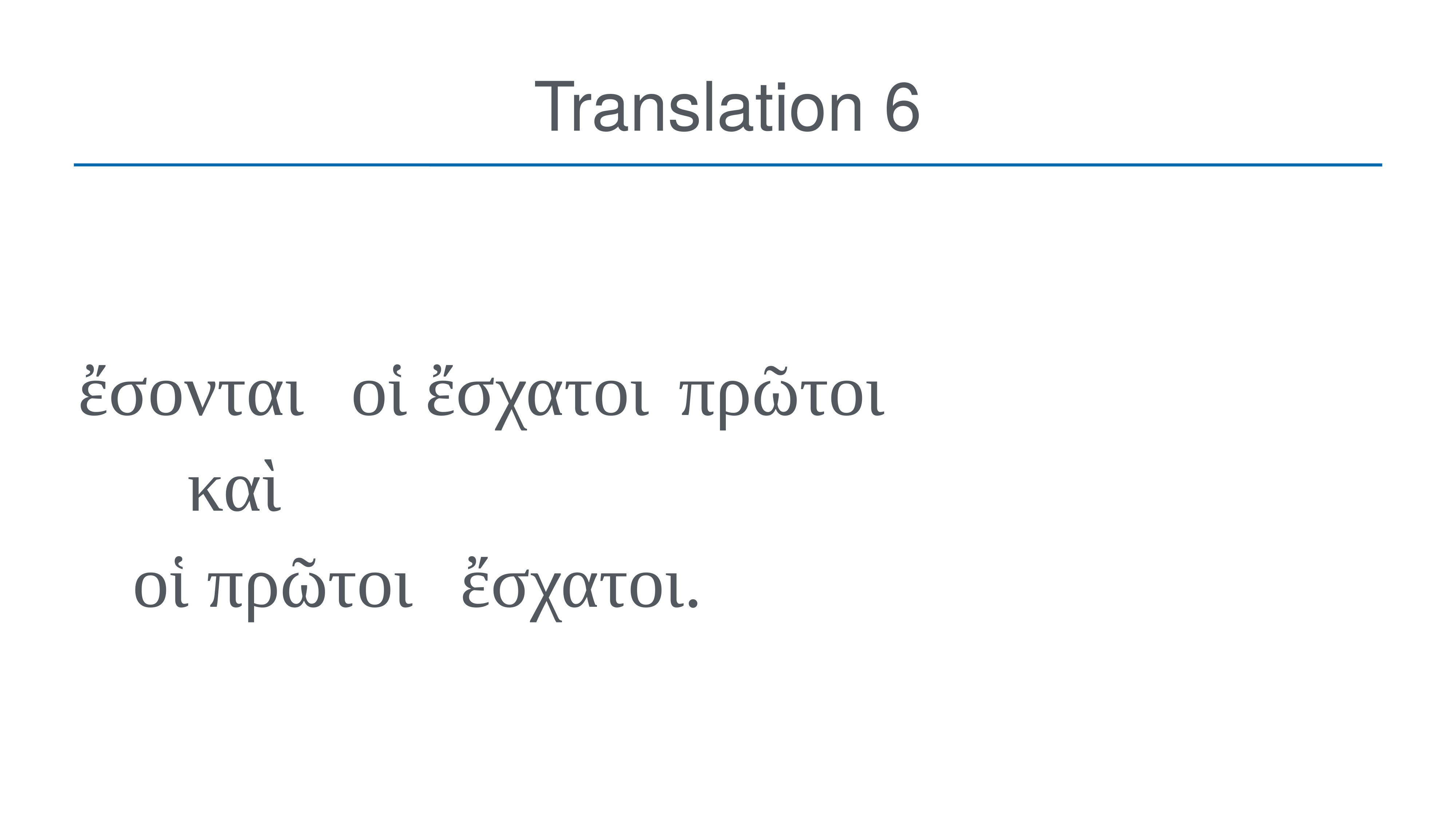

# Translation 6
ἔσονται 	οἱ ἔσχατοι	πρῶτοι
		καὶ
	οἱ πρῶτοι 	ἔσχατοι.